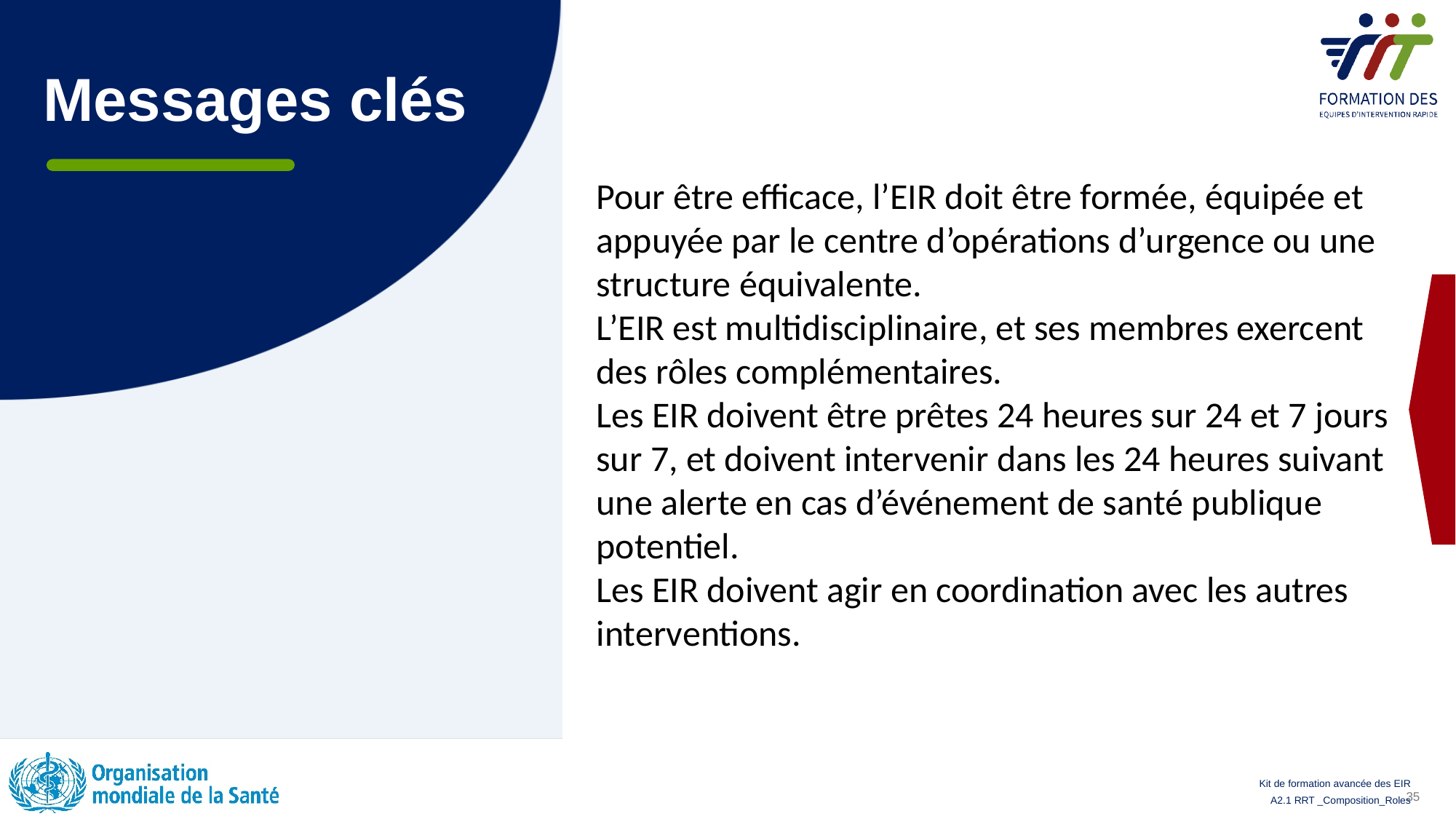

# Messages clés
Pour être efficace, l’EIR doit être formée, équipée et appuyée par le centre d’opérations d’urgence ou une structure équivalente.
L’EIR est multidisciplinaire, et ses membres exercent des rôles complémentaires.
Les EIR doivent être prêtes 24 heures sur 24 et 7 jours sur 7, et doivent intervenir dans les 24 heures suivant une alerte en cas d’événement de santé publique potentiel.
Les EIR doivent agir en coordination avec les autres interventions.